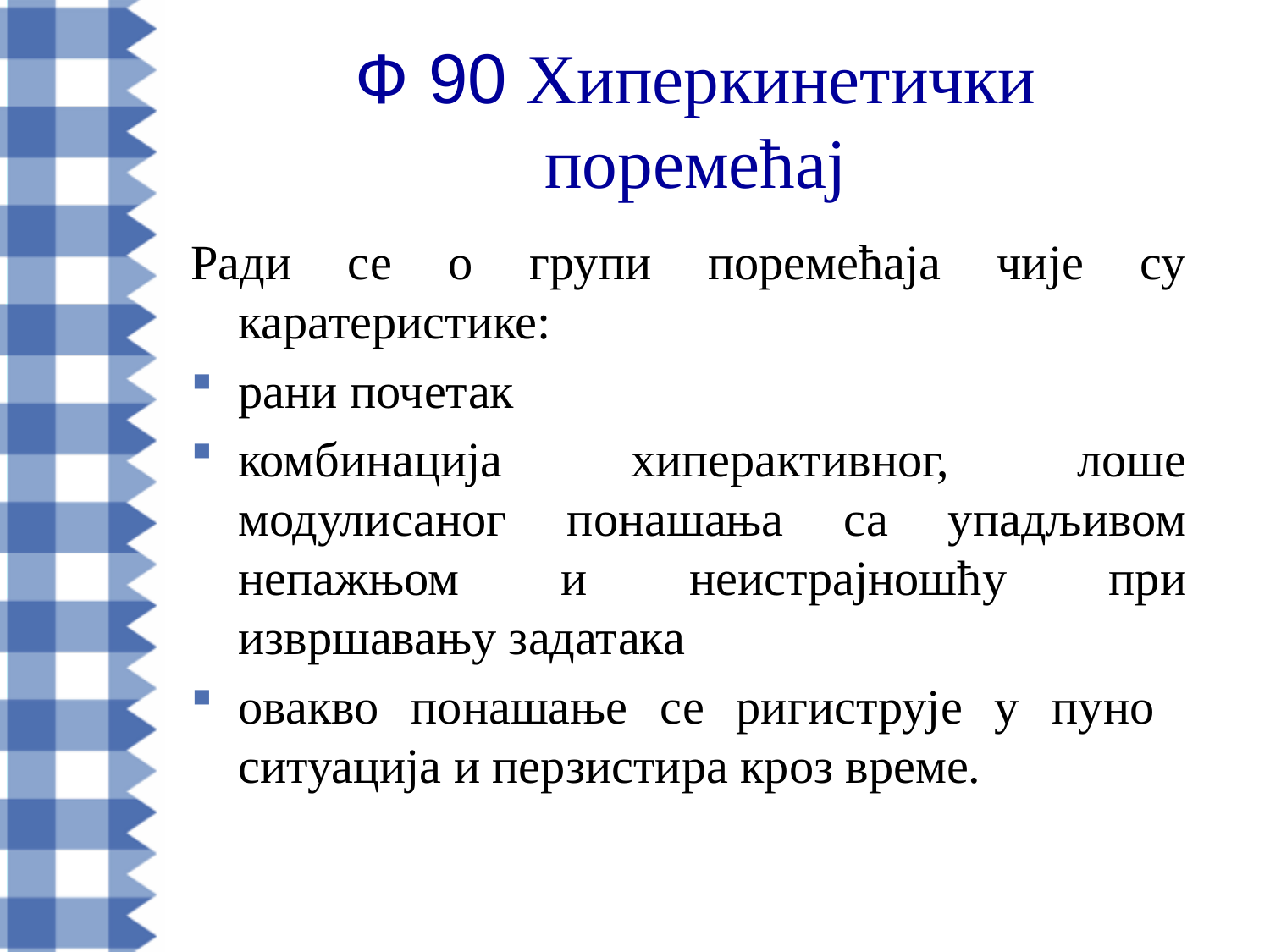

# Ф 90 Хиперкинетички поремећај
Ради се о групи поремећаја чије су каратеристике:
рани почетак
комбинација хиперактивног, лоше модулисаног понашања са упадљивом непажњом и неистрајношћу при извршавању задатака
овакво понашање се ригиструје у пуно  ситуација и перзистира кроз време.